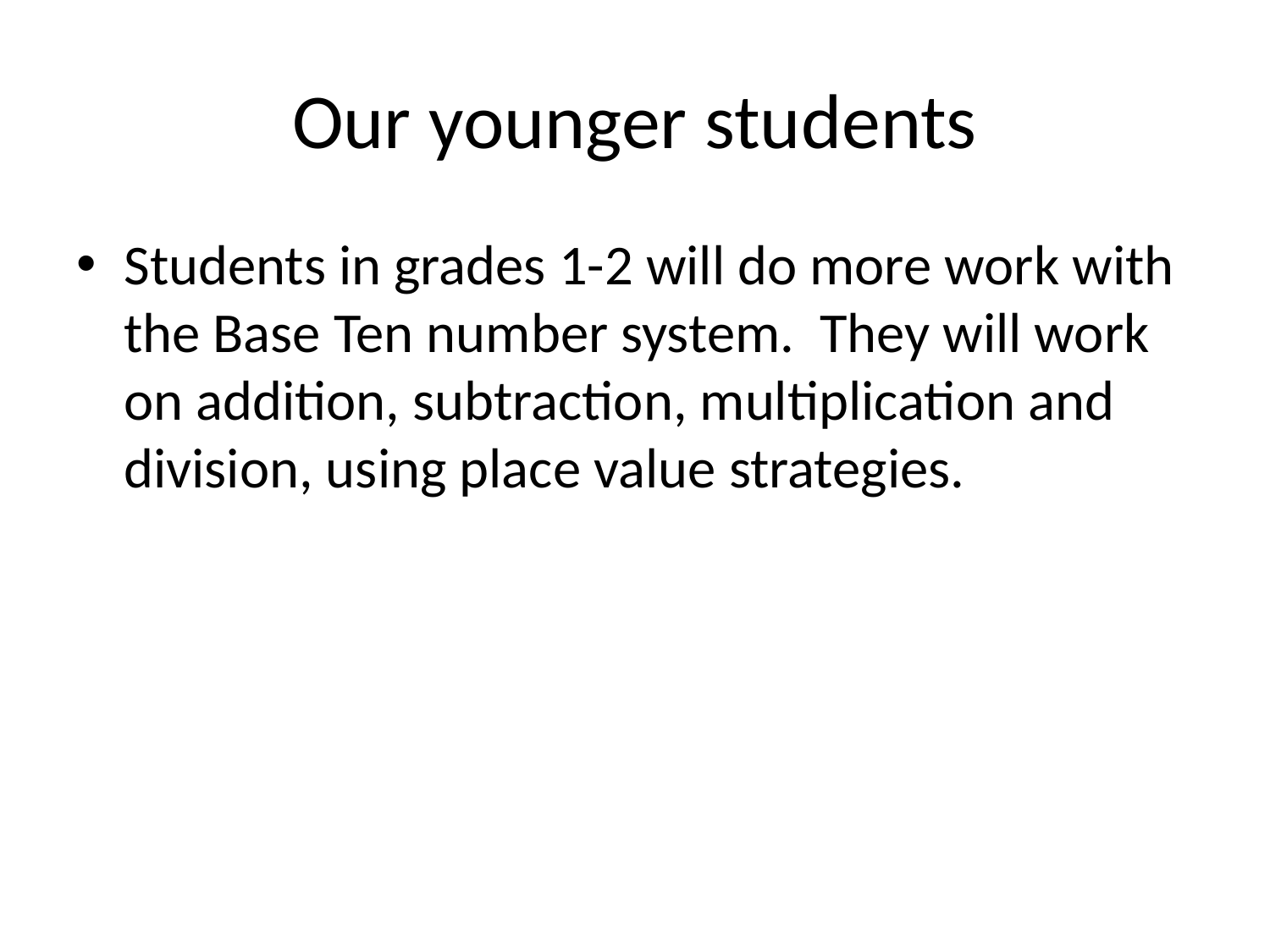

# Our younger students
Students in grades 1-2 will do more work with the Base Ten number system.  They will work on addition, subtraction, multiplication and division, using place value strategies.